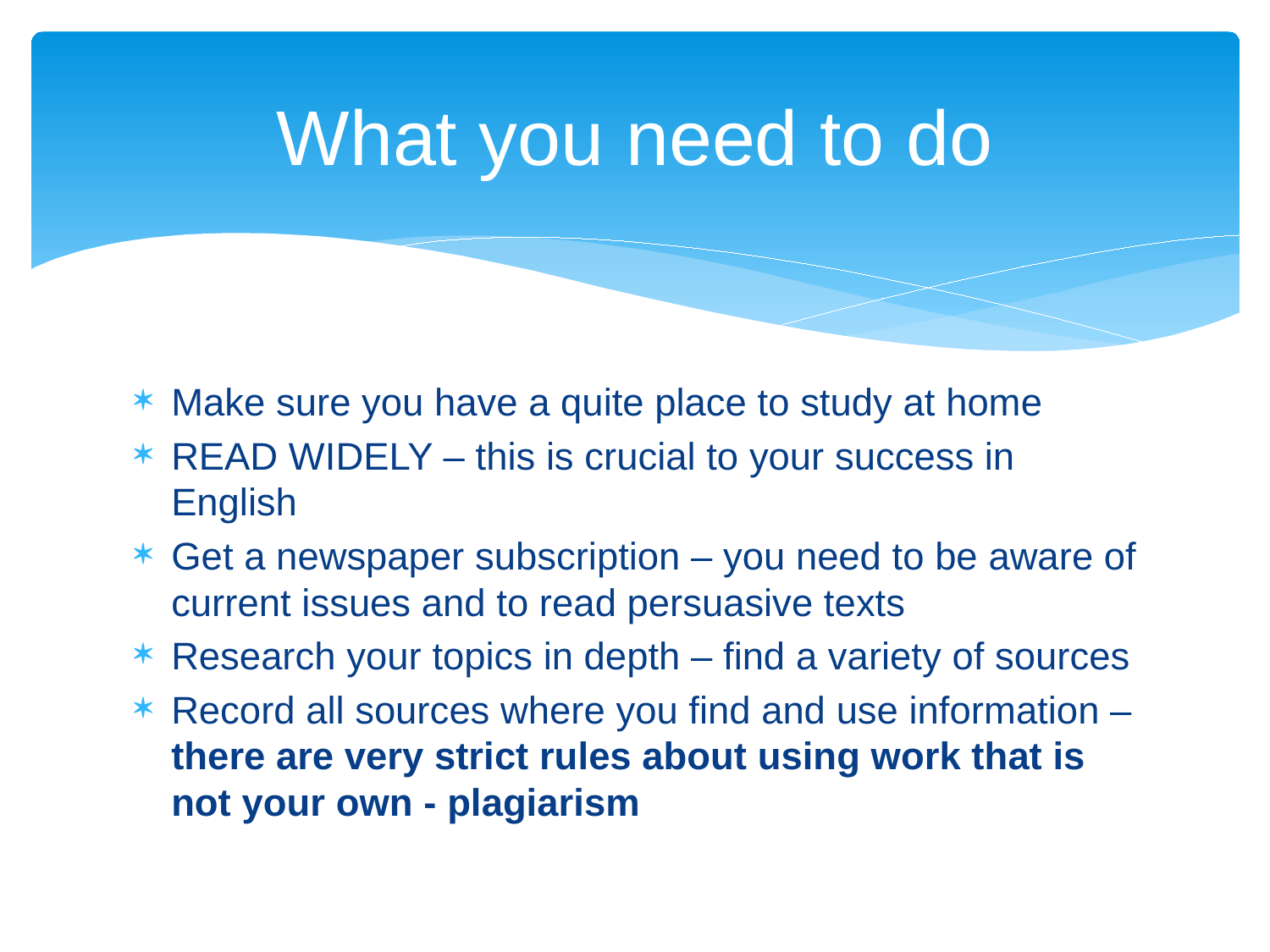

# What you need to do
Make sure you have a quite place to study at home
READ WIDELY – this is crucial to your success in English
Get a newspaper subscription – you need to be aware of current issues and to read persuasive texts
Research your topics in depth – find a variety of sources
Record all sources where you find and use information – there are very strict rules about using work that is not your own - plagiarism